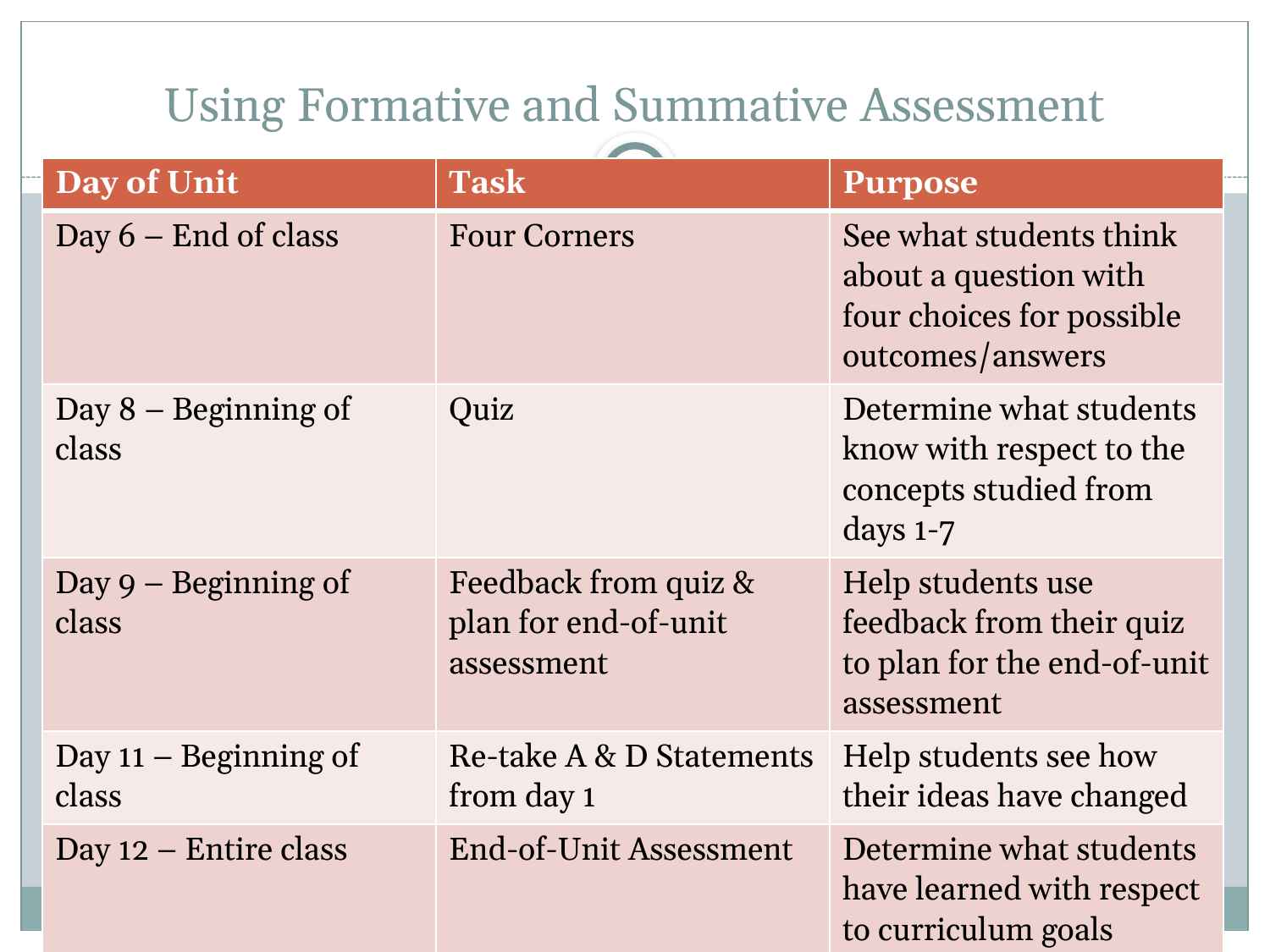

# Using Formative and Summative Assessment
| Day of Unit | Task | Purpose |
| --- | --- | --- |
| Day 6 – End of class | Four Corners | See what students think about a question with four choices for possible outcomes/answers |
| Day 8 – Beginning of class | Quiz | Determine what students know with respect to the concepts studied from days 1-7 |
| Day 9 – Beginning of class | Feedback from quiz & plan for end-of-unit assessment | Help students use feedback from their quiz to plan for the end-of-unit assessment |
| Day 11 – Beginning of class | Re-take A & D Statements from day 1 | Help students see how their ideas have changed |
| Day 12 – Entire class | End-of-Unit Assessment | Determine what students have learned with respect to curriculum goals |